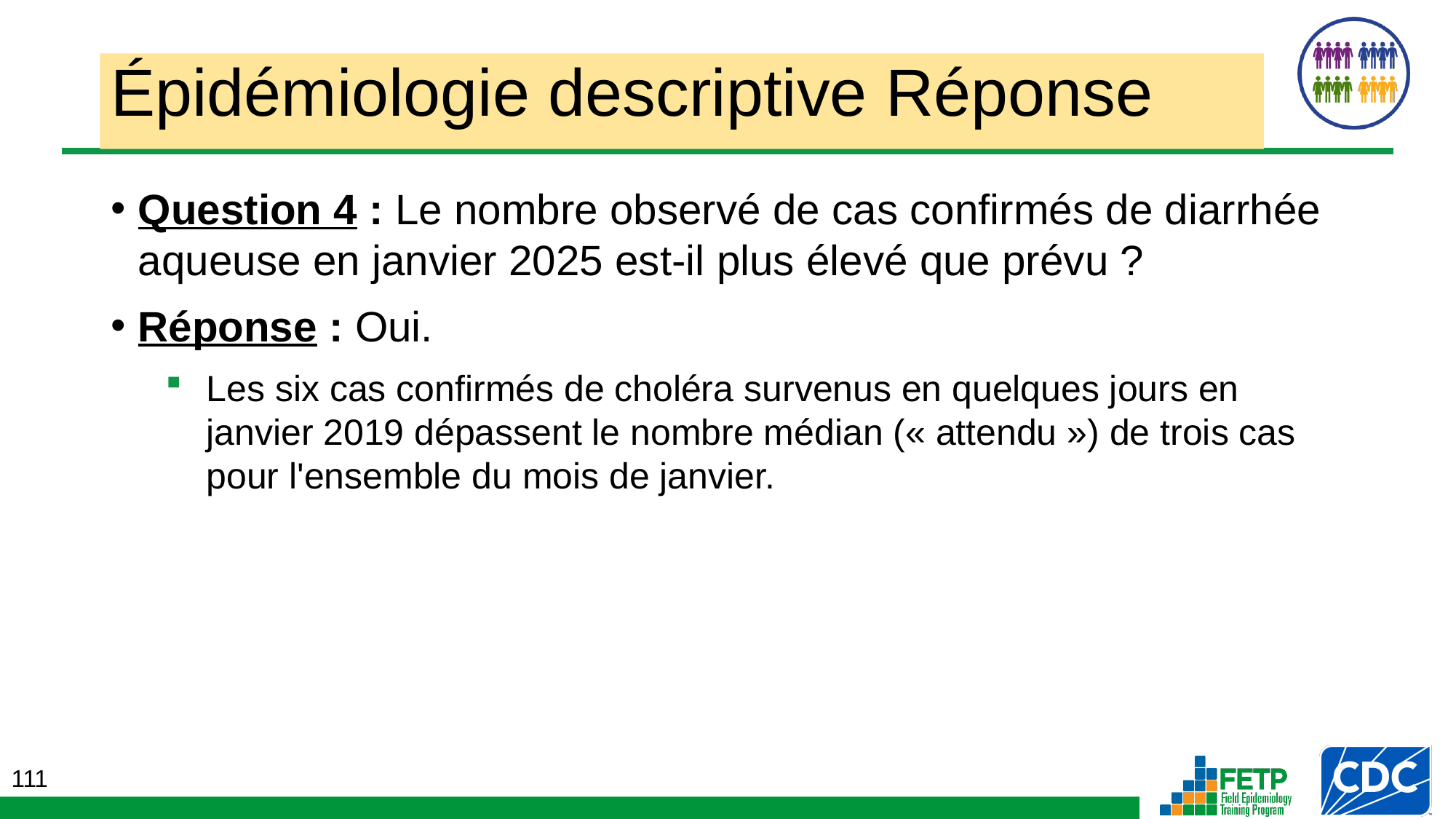

Épidémiologie descriptive Réponse

Question 4 : Le nombre observé de cas confirmés de diarrhée aqueuse en janvier 2025 est-il plus élevé que prévu ?
Réponse : Oui.
Les six cas confirmés de choléra survenus en quelques jours en janvier 2019 dépassent le nombre médian (« attendu ») de trois cas pour l'ensemble du mois de janvier.